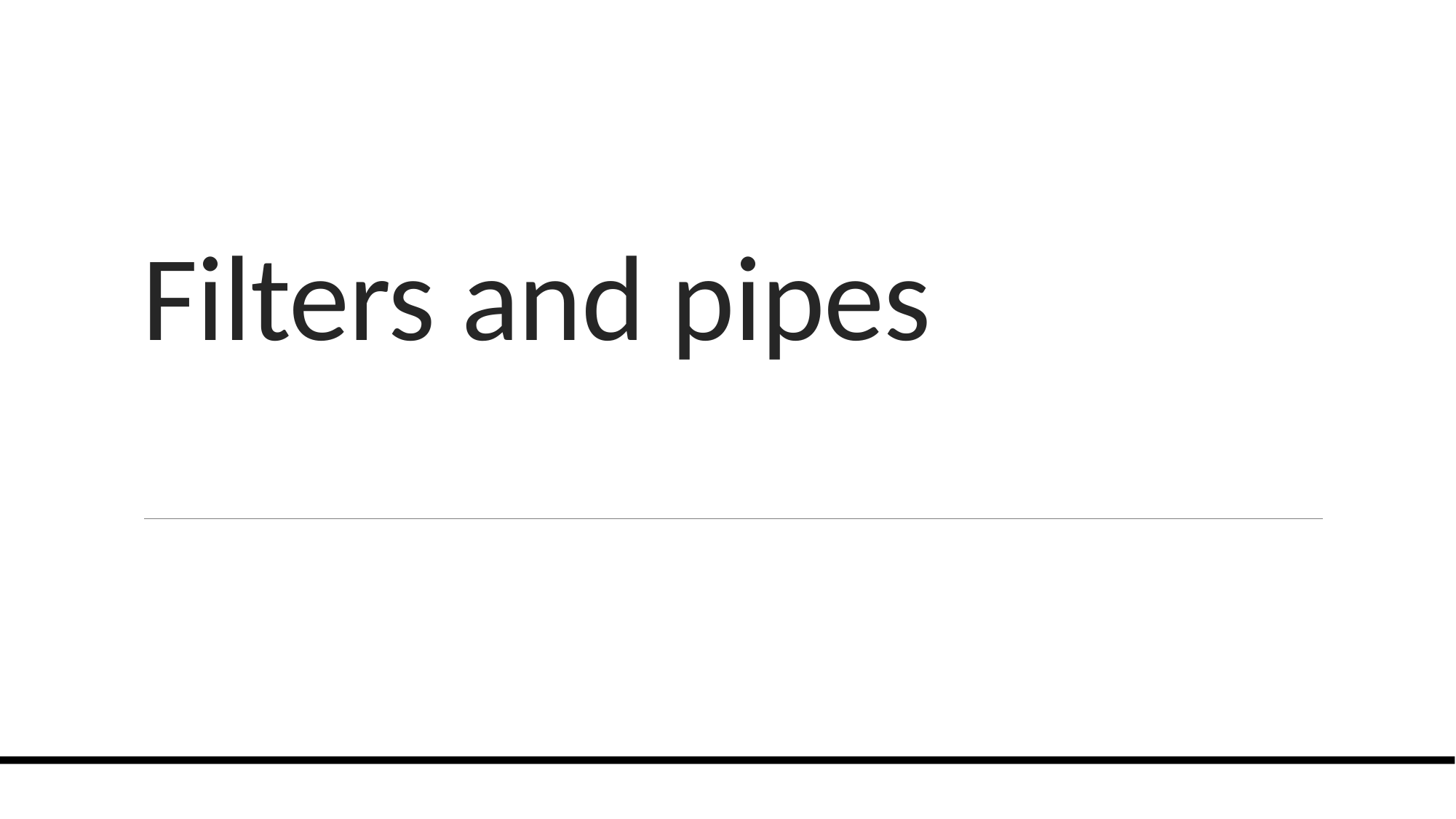

# Filters and pipes
2/19/2025ff
Hoang Anh Tuan